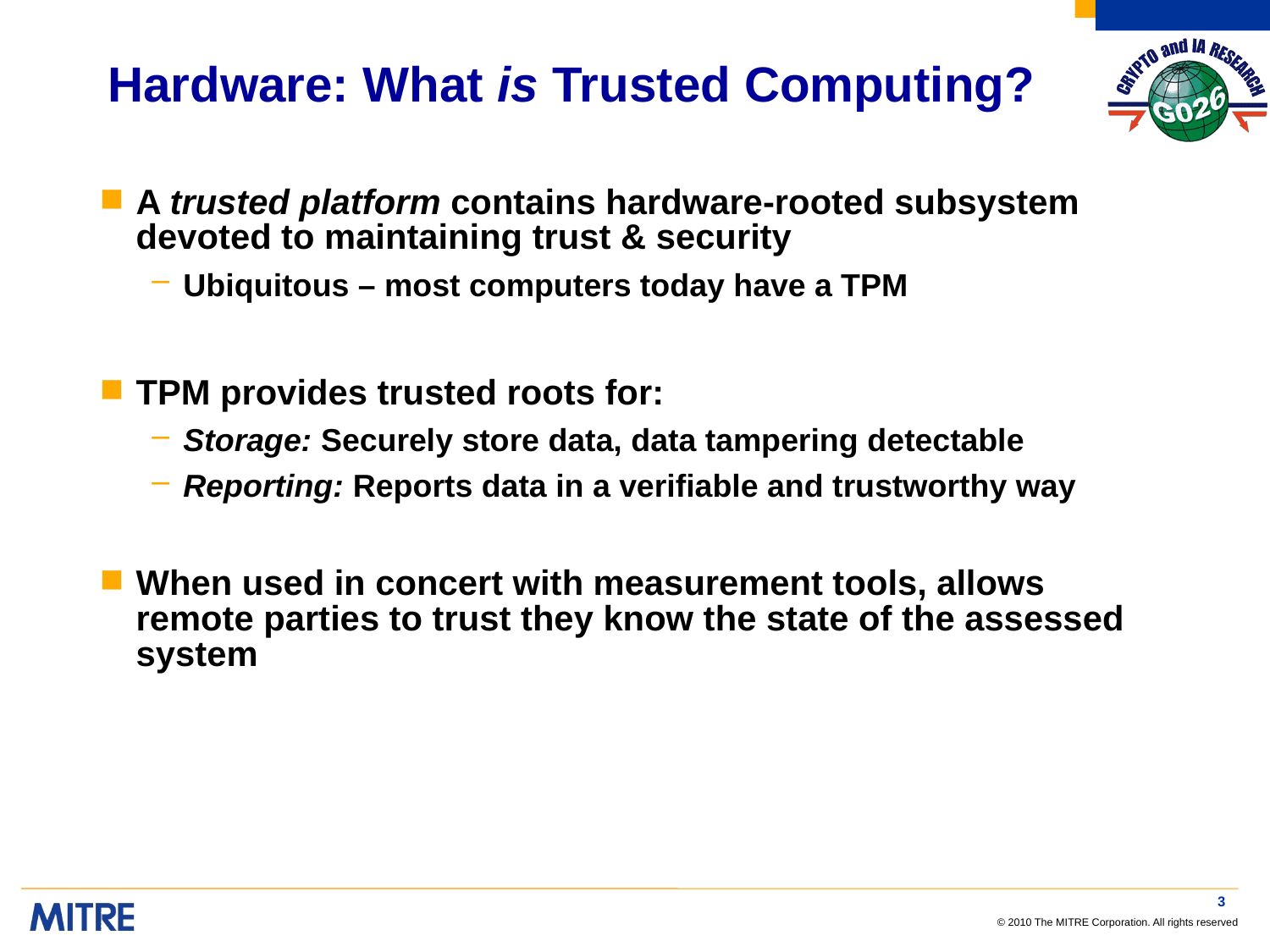

# Hardware: What is Trusted Computing?
A trusted platform contains hardware-rooted subsystem devoted to maintaining trust & security
Ubiquitous – most computers today have a TPM

TPM provides trusted roots for:
Storage: Securely store data, data tampering detectable
Reporting: Reports data in a verifiable and trustworthy way

When used in concert with measurement tools, allows remote parties to trust they know the state of the assessed system

3